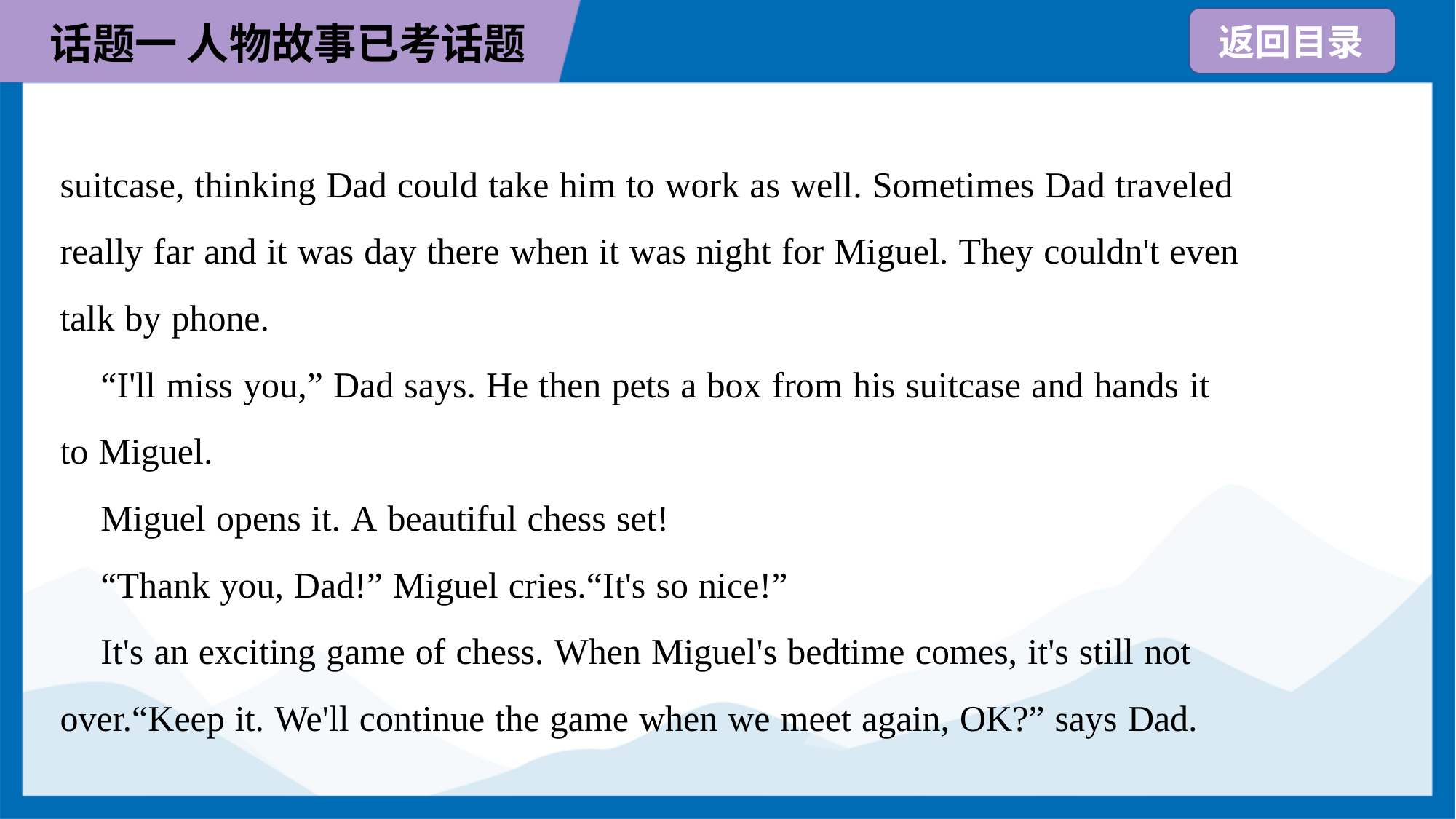

suitcase, thinking Dad could take him to work as well. Sometimes Dad traveled
really far and it was day there when it was night for Miguel. They couldn't even
talk by phone.
    “I'll miss you,” Dad says. He then pets a box from his suitcase and hands it
to Miguel.
    Miguel opens it. A beautiful chess set!
    “Thank you, Dad!” Miguel cries.“It's so nice!”
    It's an exciting game of chess. When Miguel's bedtime comes, it's still not
over.“Keep it. We'll continue the game when we meet again, OK?” says Dad.